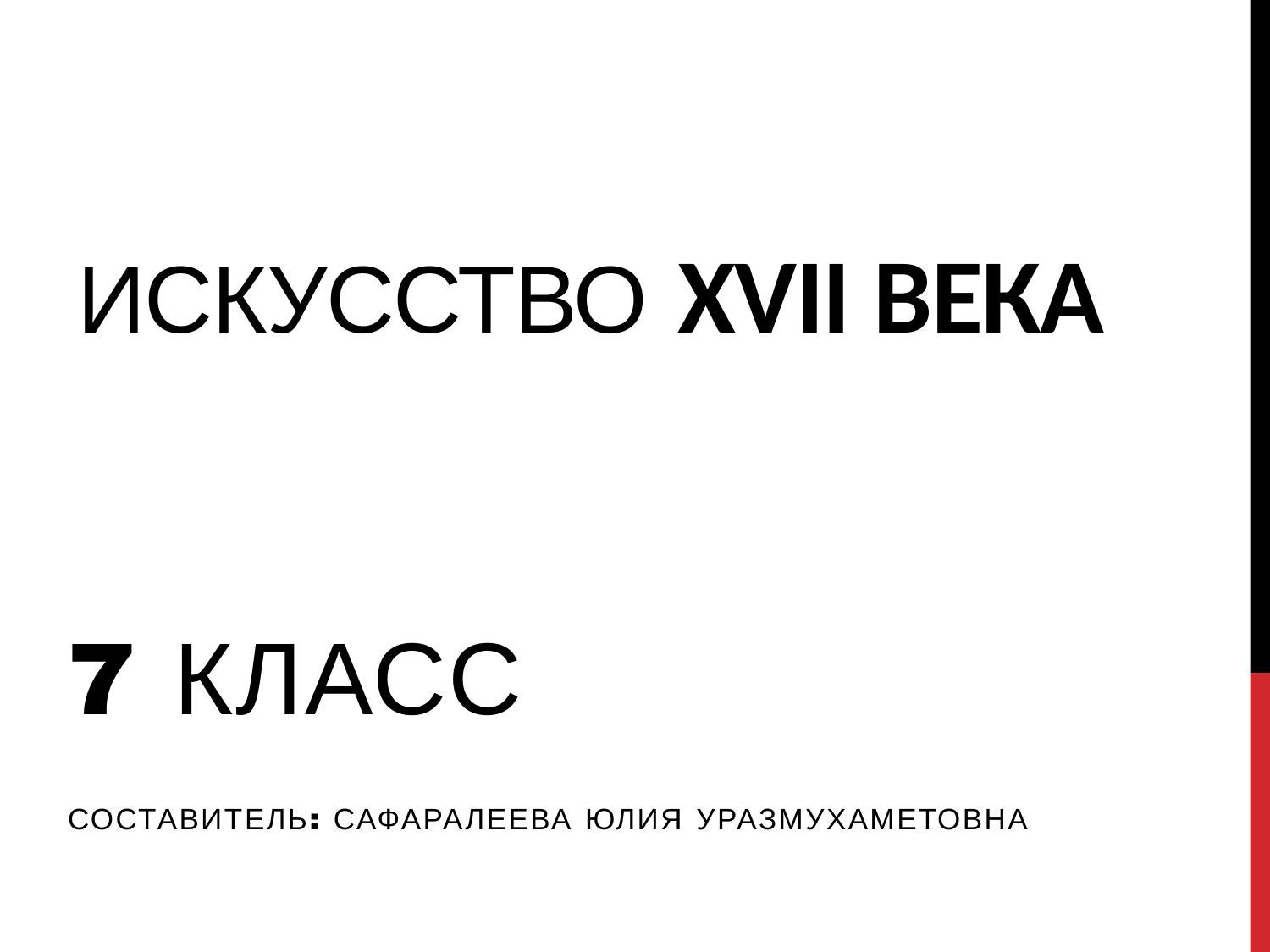

# Искусство XVII века
7 класс

Составитель: Сафаралеева Юлия Уразмухаметовна